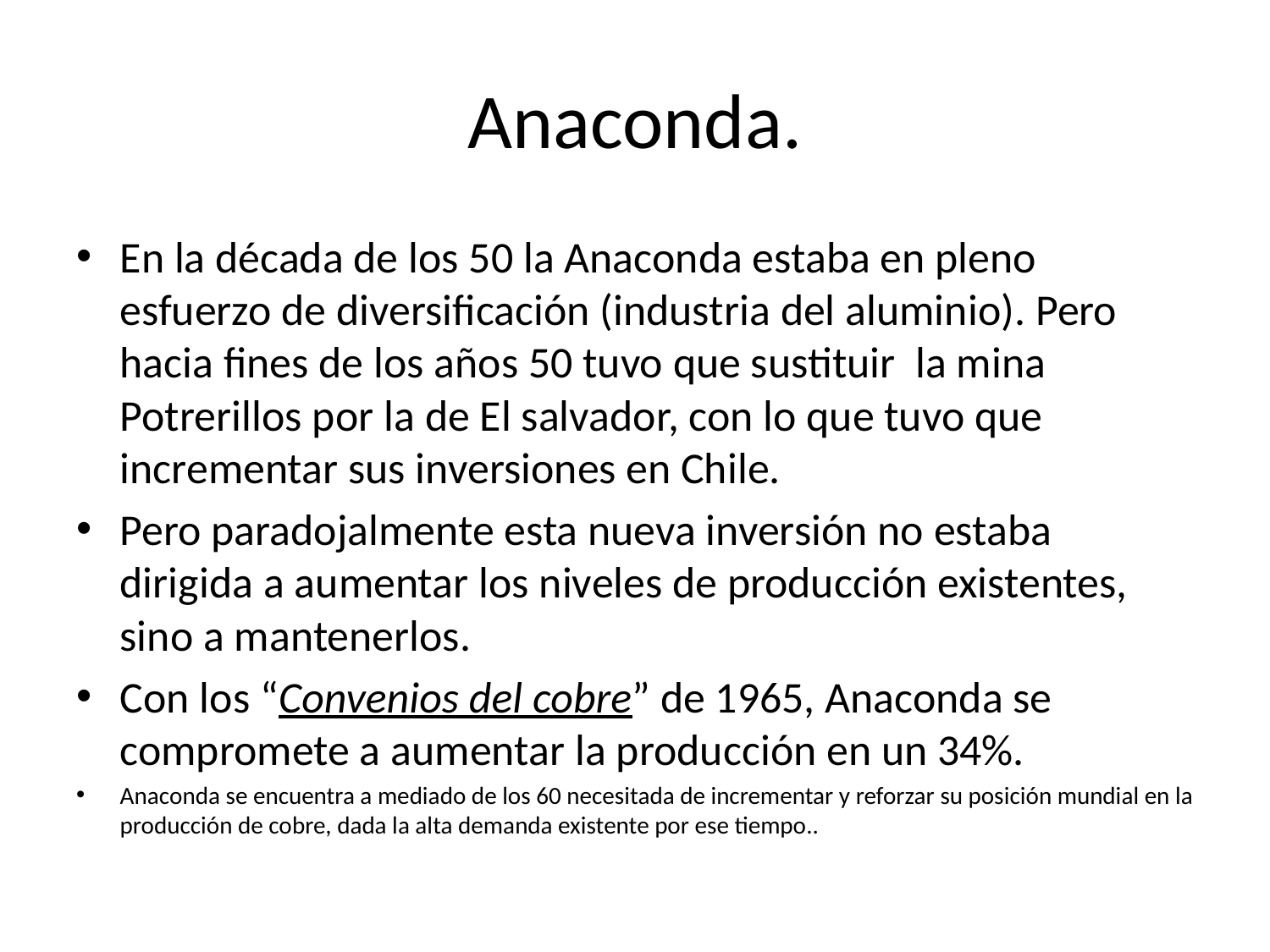

# Anaconda.
En la década de los 50 la Anaconda estaba en pleno esfuerzo de diversificación (industria del aluminio). Pero hacia fines de los años 50 tuvo que sustituir  la mina Potrerillos por la de El salvador, con lo que tuvo que incrementar sus inversiones en Chile.
Pero paradojalmente esta nueva inversión no estaba dirigida a aumentar los niveles de producción existentes, sino a mantenerlos.
Con los “Convenios del cobre” de 1965, Anaconda se compromete a aumentar la producción en un 34%.
Anaconda se encuentra a mediado de los 60 necesitada de incrementar y reforzar su posición mundial en la producción de cobre, dada la alta demanda existente por ese tiempo..